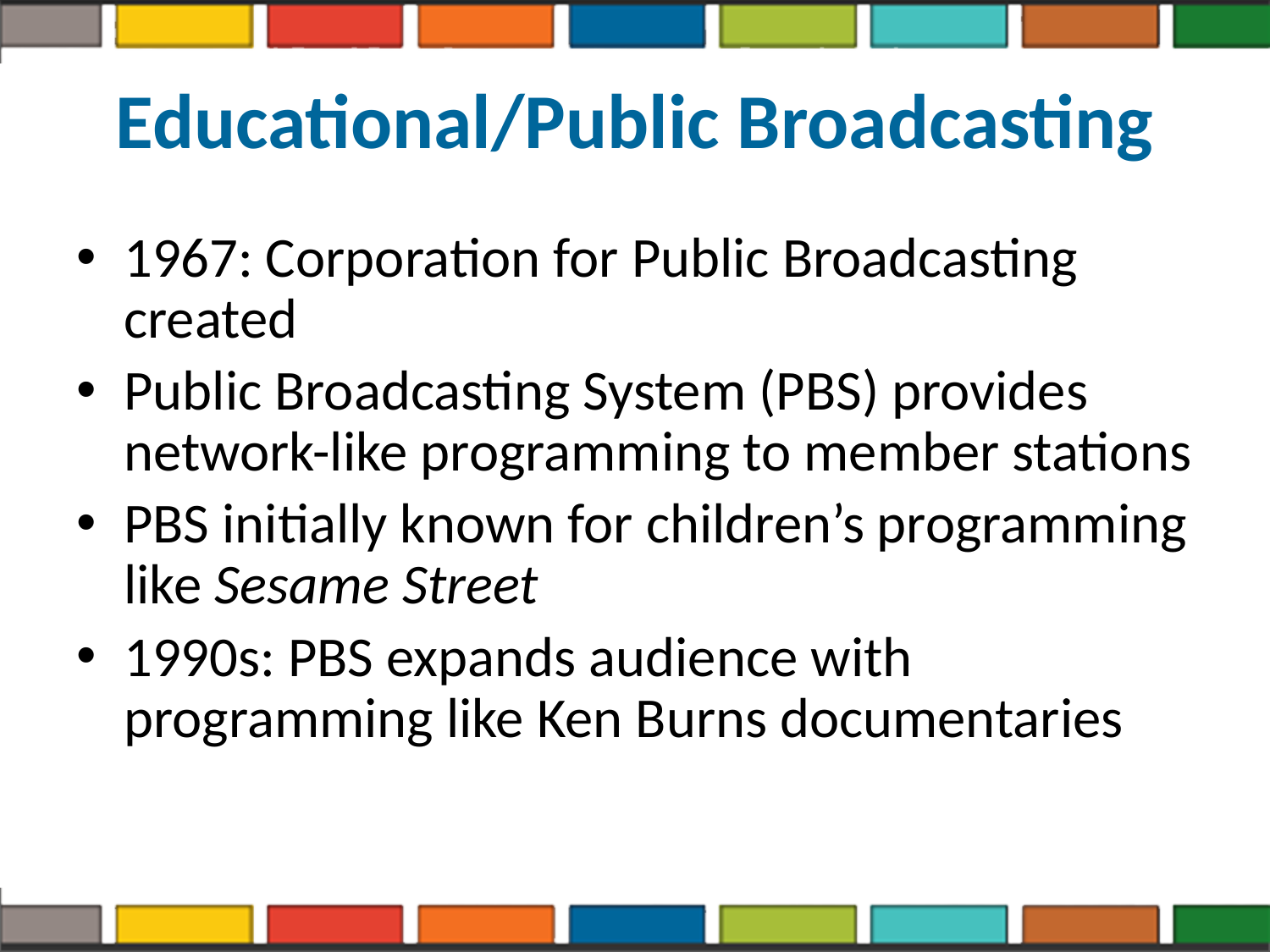

# Educational/Public Broadcasting
1967: Corporation for Public Broadcasting created
Public Broadcasting System (PBS) provides network-like programming to member stations
PBS initially known for children’s programming like Sesame Street
1990s: PBS expands audience with programming like Ken Burns documentaries